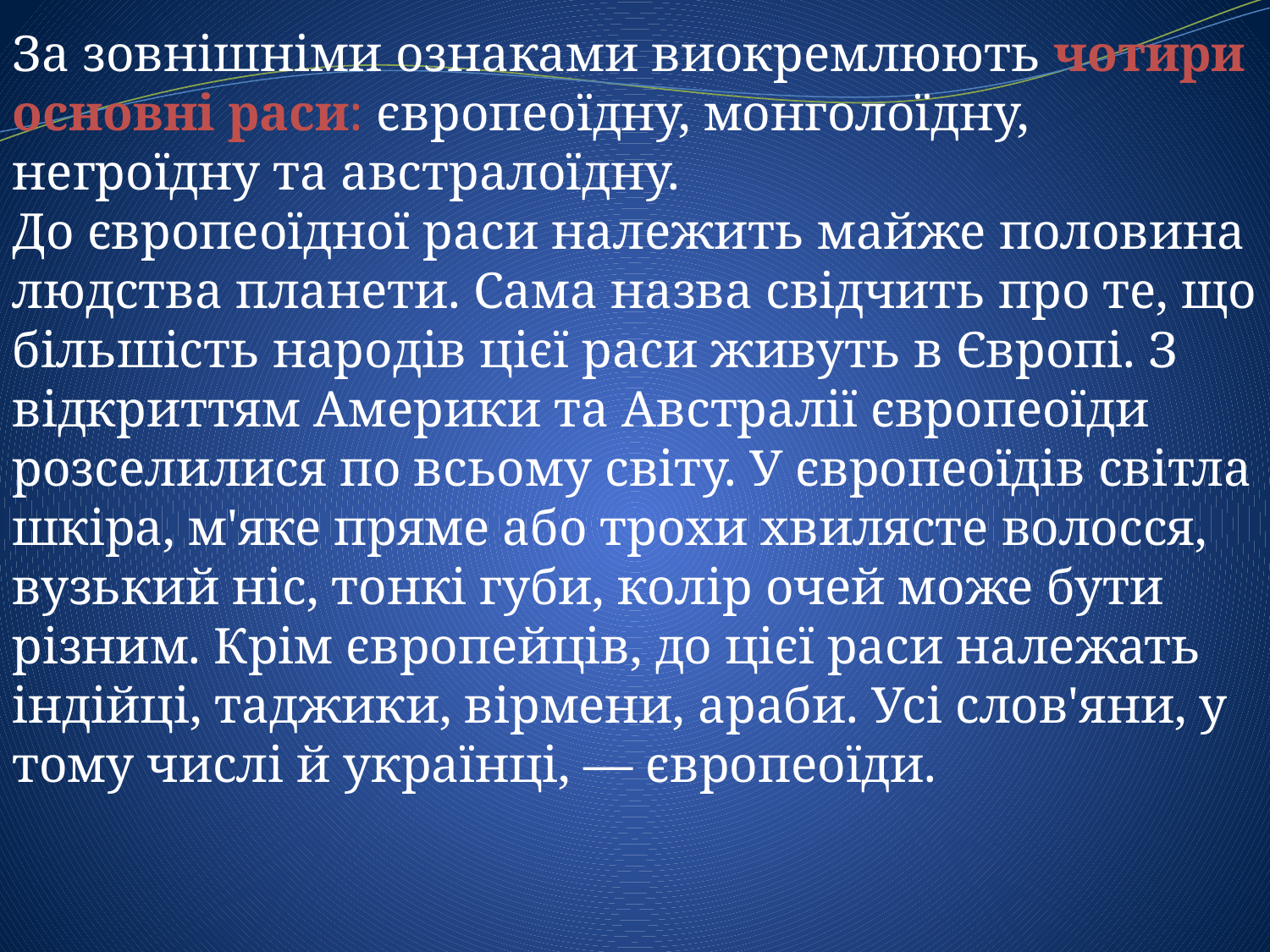

За зовнішніми ознаками виокремлюють чотири основні раси: європеоїдну, монголоїдну, негроїдну та австралоїдну.
До європеоїдної раси належить майже половина людства планети. Сама назва свідчить про те, що більшість народів цієї раси живуть в Європі. З відкриттям Америки та Австралії європеоїди розселилися по всьому світу. У європеоїдів світла шкіра, м'яке пряме або трохи хвилясте волосся, вузький ніс, тонкі губи, колір очей може бути різним. Крім європейців, до цієї раси належать індійці, таджики, вірмени, араби. Усі слов'яни, у тому числі й українці, — європеоїди.